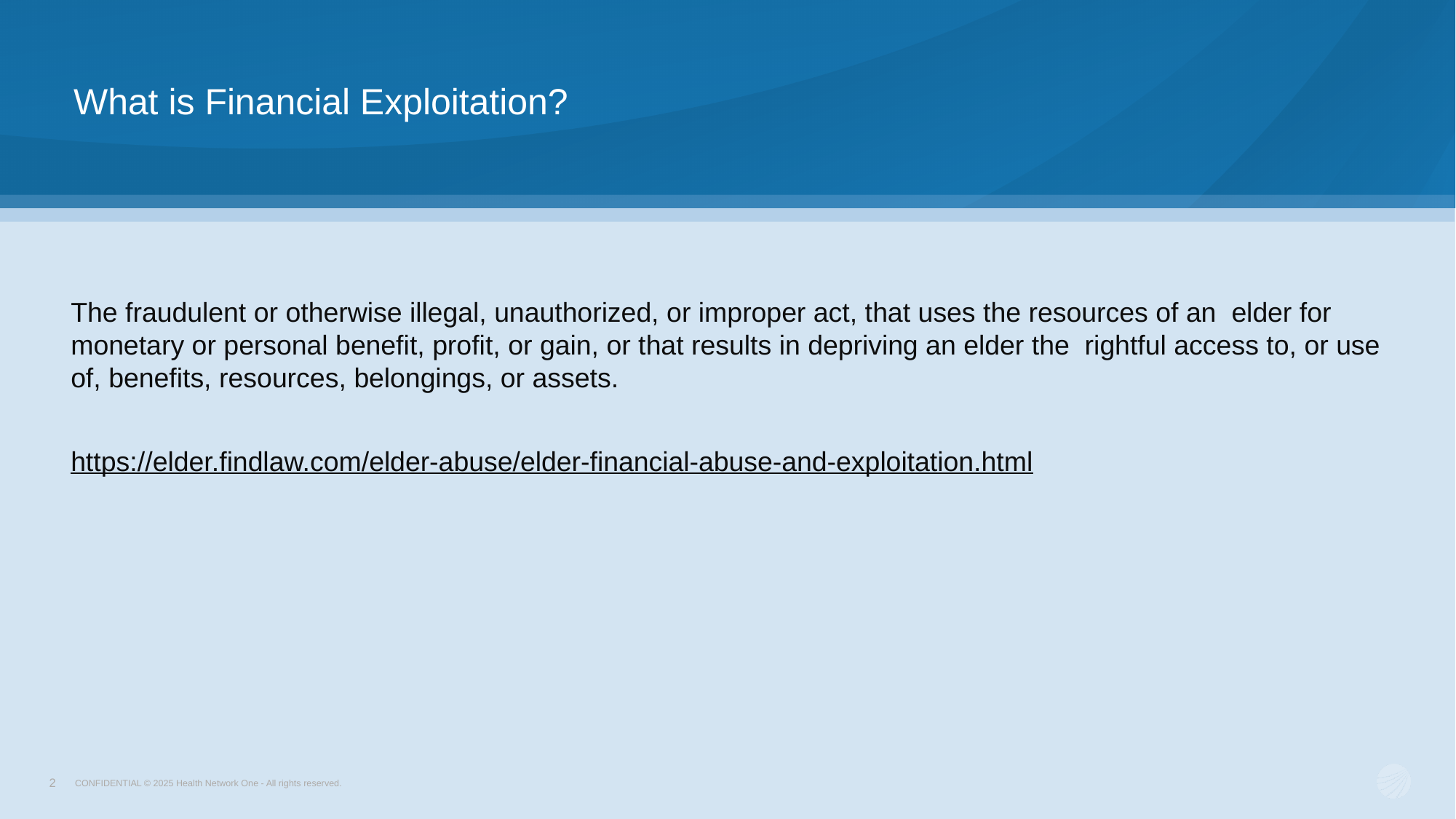

What is Financial Exploitation?
The fraudulent or otherwise illegal, unauthorized, or improper act, that uses the resources of an  elder for monetary or personal benefit, profit, or gain, or that results in depriving an elder the  rightful access to, or use of, benefits, resources, belongings, or assets.

https://elder.findlaw.com/elder-abuse/elder-financial-abuse-and-exploitation.html

2